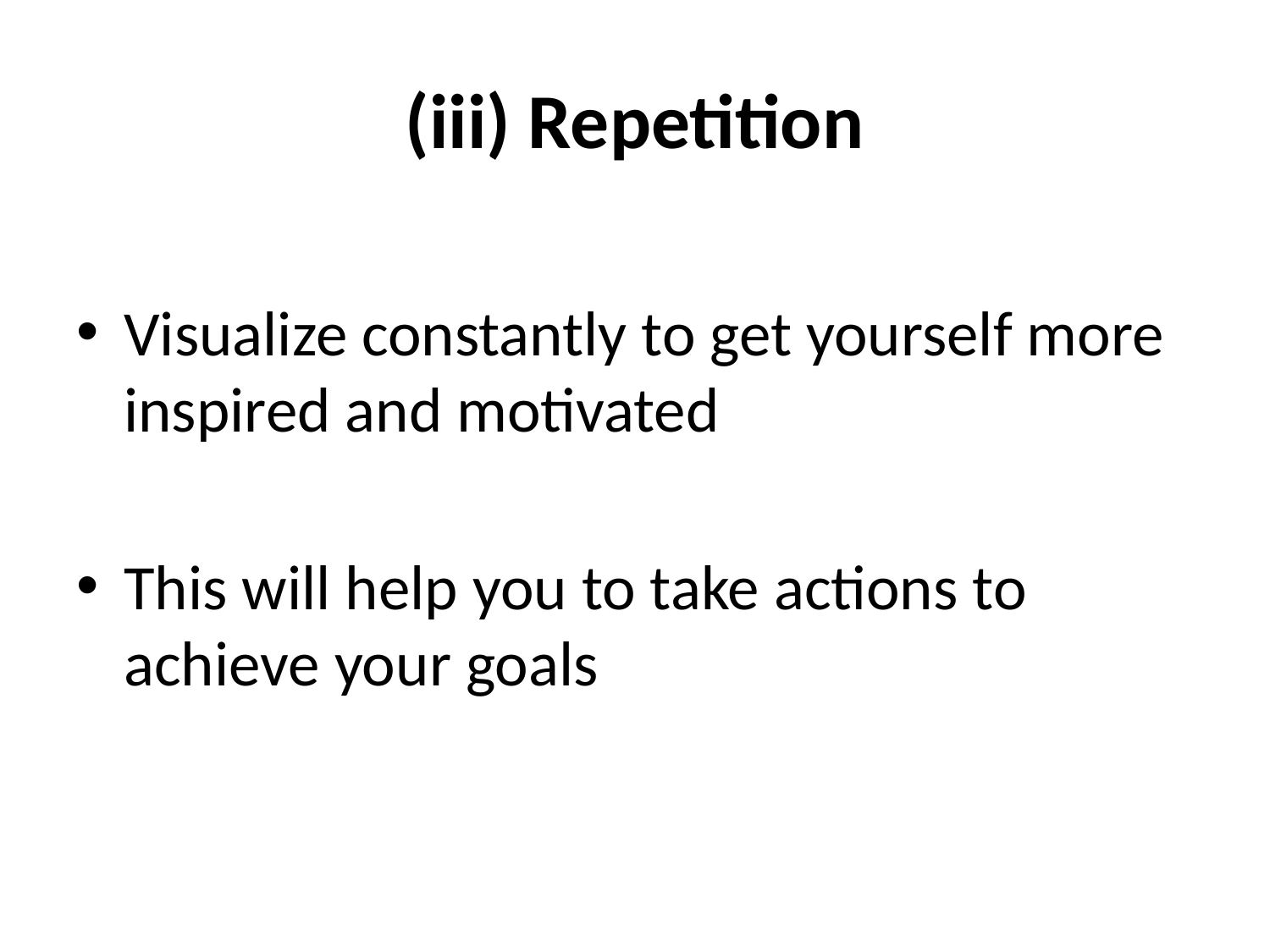

# (iii) Repetition
Visualize constantly to get yourself more inspired and motivated

This will help you to take actions to
achieve your goals